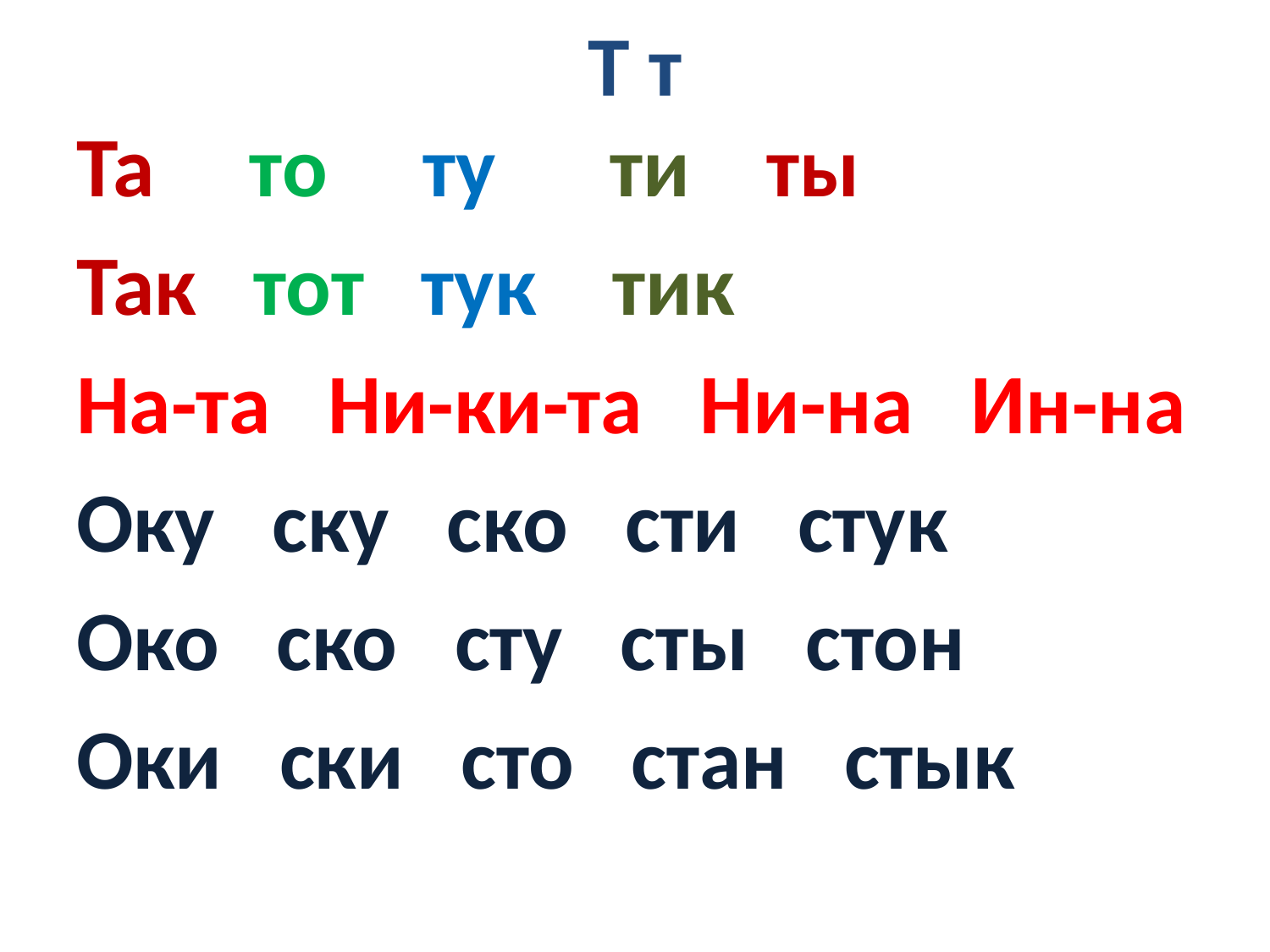

# Т т
Та     то     ту      ти    ты
Так   тот   тук    тик
На-та   Ни-ки-та   Ни-на   Ин-на
Оку   ску   ско   сти   стук
Око   ско   сту   сты   стон
Оки   ски   сто   стан   стык